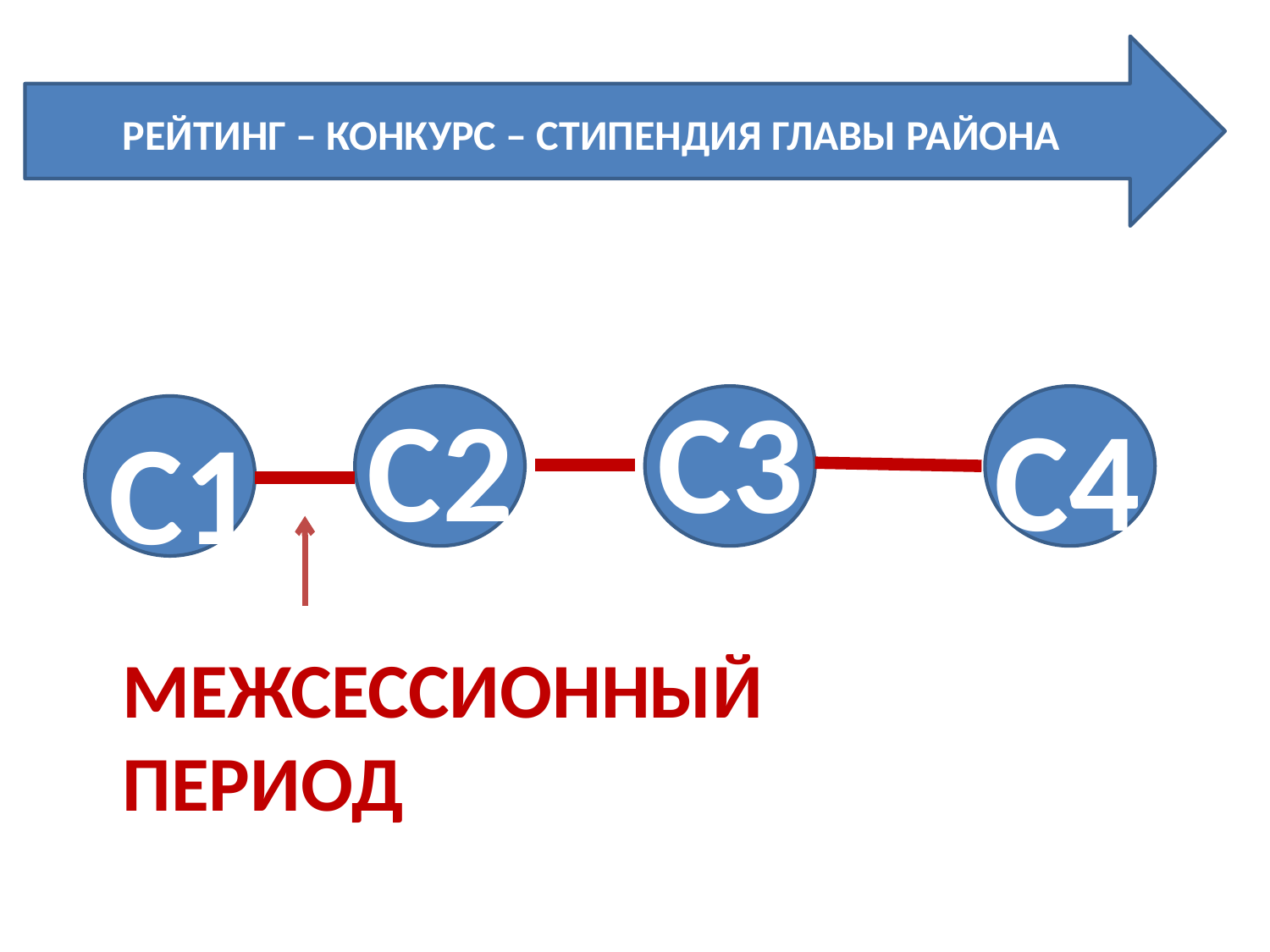

РЕЙТИНГ – КОНКУРС – СТИПЕНДИЯ ГЛАВЫ РАЙОНА
С3
С2
С4

С1
МЕЖСЕССИОННЫЙ ПЕРИОД